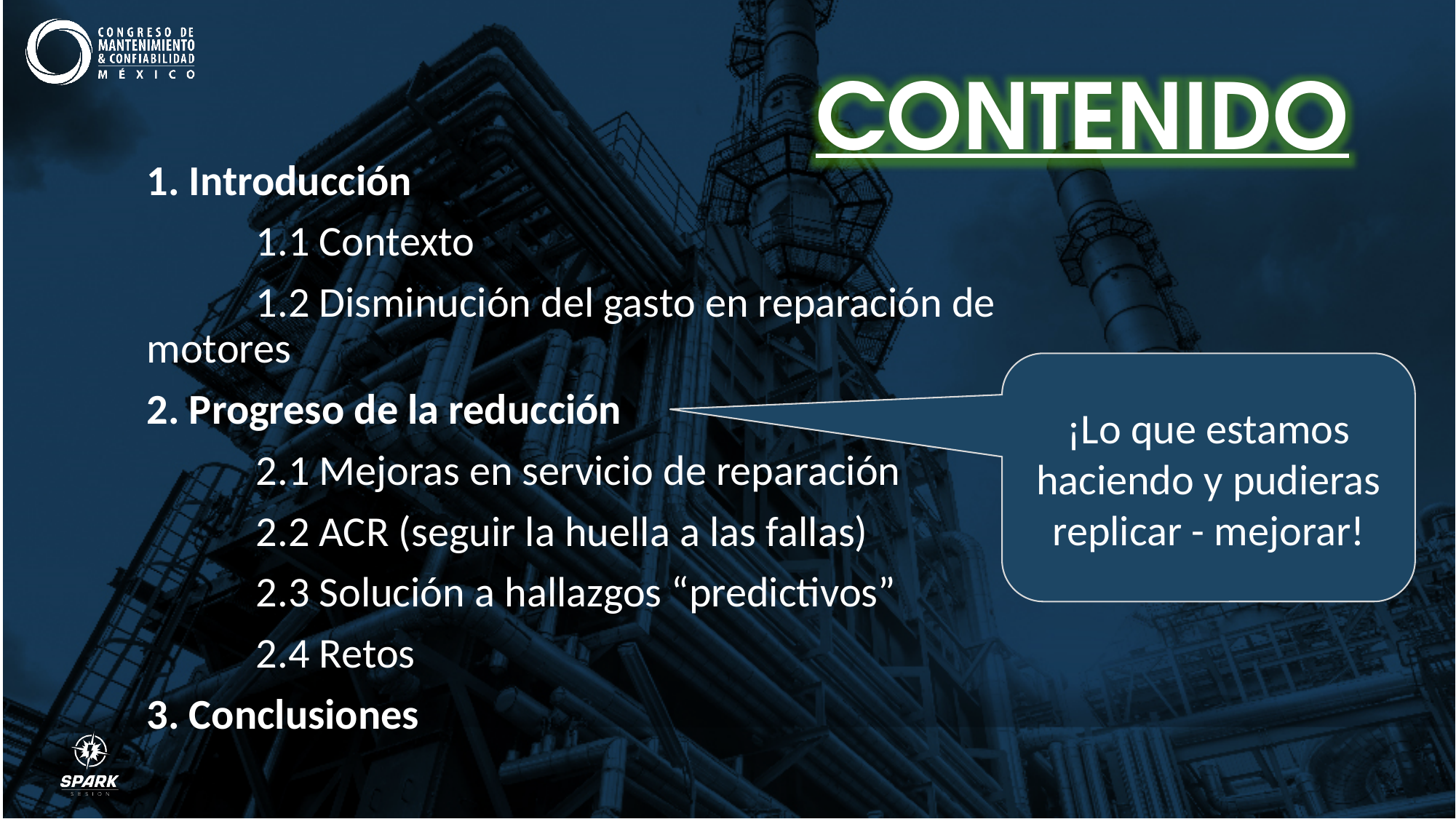

CONTENIDO

1. Introducción
	1.1 Contexto
	1.2 Disminución del gasto en reparación de motores
2. Progreso de la reducción
	2.1 Mejoras en servicio de reparación
	2.2 ACR (seguir la huella a las fallas)
	2.3 Solución a hallazgos “predictivos”
	2.4 Retos
3. Conclusiones

¡Lo que estamos haciendo y pudieras replicar - mejorar!